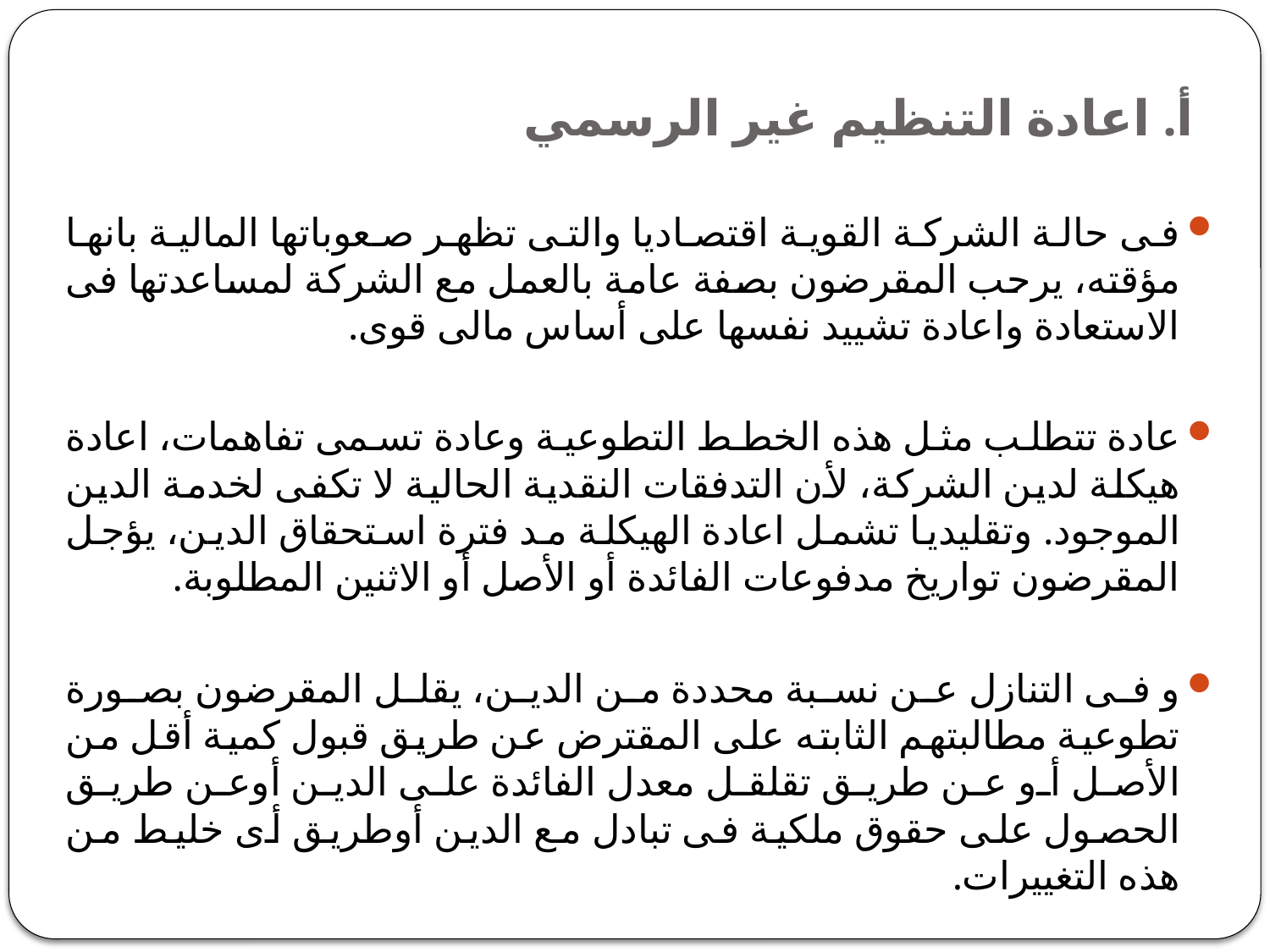

# أ. اعادة التنظيم غير الرسمي
فى حالة الشركة القوية اقتصاديا والتى تظهر صعوباتها المالية بانها مؤقته، يرحب المقرضون بصفة عامة بالعمل مع الشركة لمساعدتها فى الاستعادة واعادة تشييد نفسها على أساس مالى قوى.

عادة تتطلب مثل هذه الخطط التطوعية وعادة تسمى تفاهمات، اعادة هيكلة لدين الشركة، لأن التدفقات النقدية الحالية لا تكفى لخدمة الدين الموجود. وتقليديا تشمل اعادة الهيكلة مد فترة استحقاق الدين، يؤجل المقرضون تواريخ مدفوعات الفائدة أو الأصل أو الاثنين المطلوبة.

و فى التنازل عن نسبة محددة من الدين، يقلل المقرضون بصورة تطوعية مطالبتهم الثابته على المقترض عن طريق قبول كمية أقل من الأصل أو عن طريق تقلقل معدل الفائدة على الدين أوعن طريق الحصول على حقوق ملكية فى تبادل مع الدين أوطريق أى خليط من هذه التغييرات.